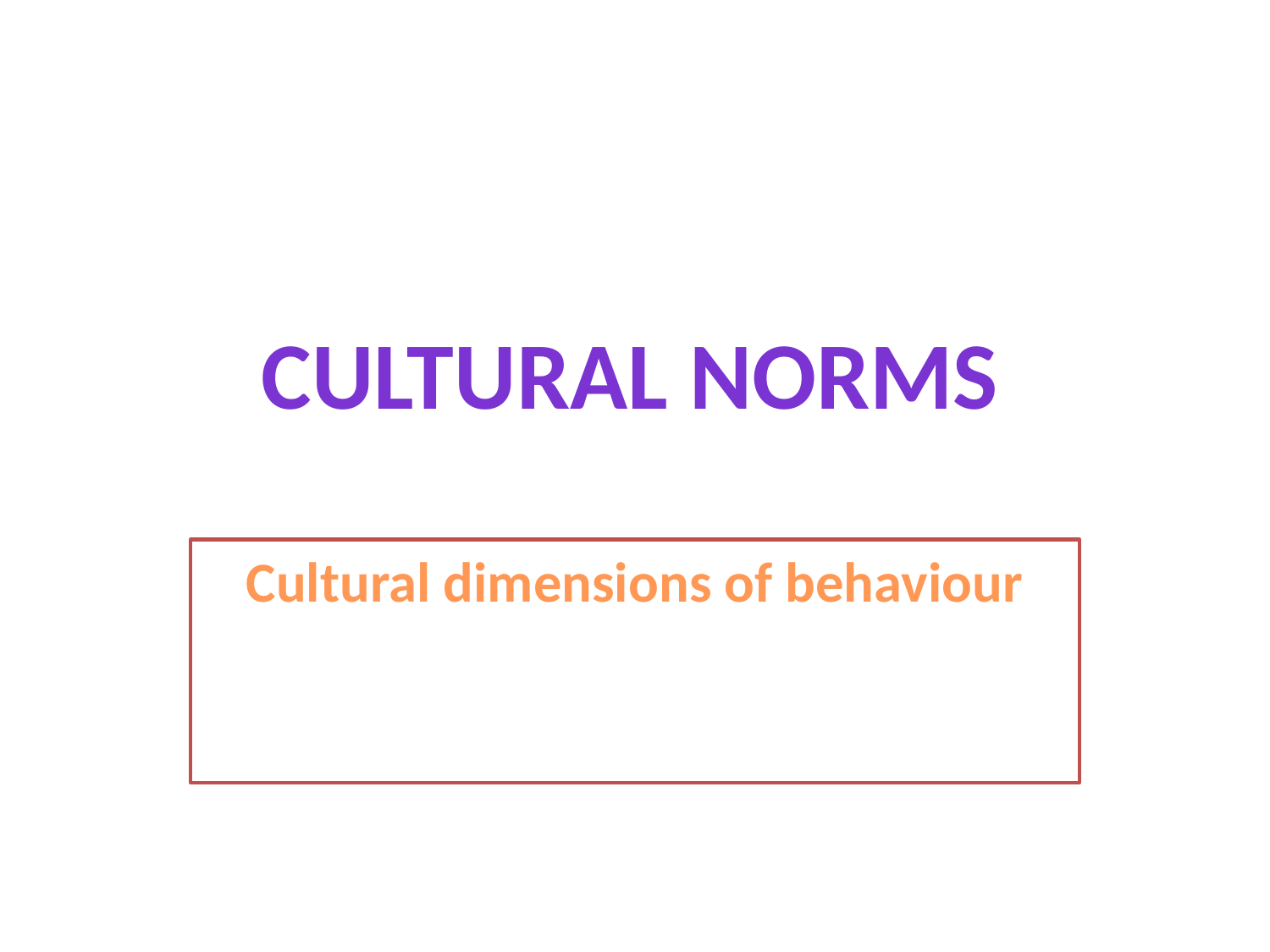

#
Cultural NORms
Cultural dimensions of behaviour